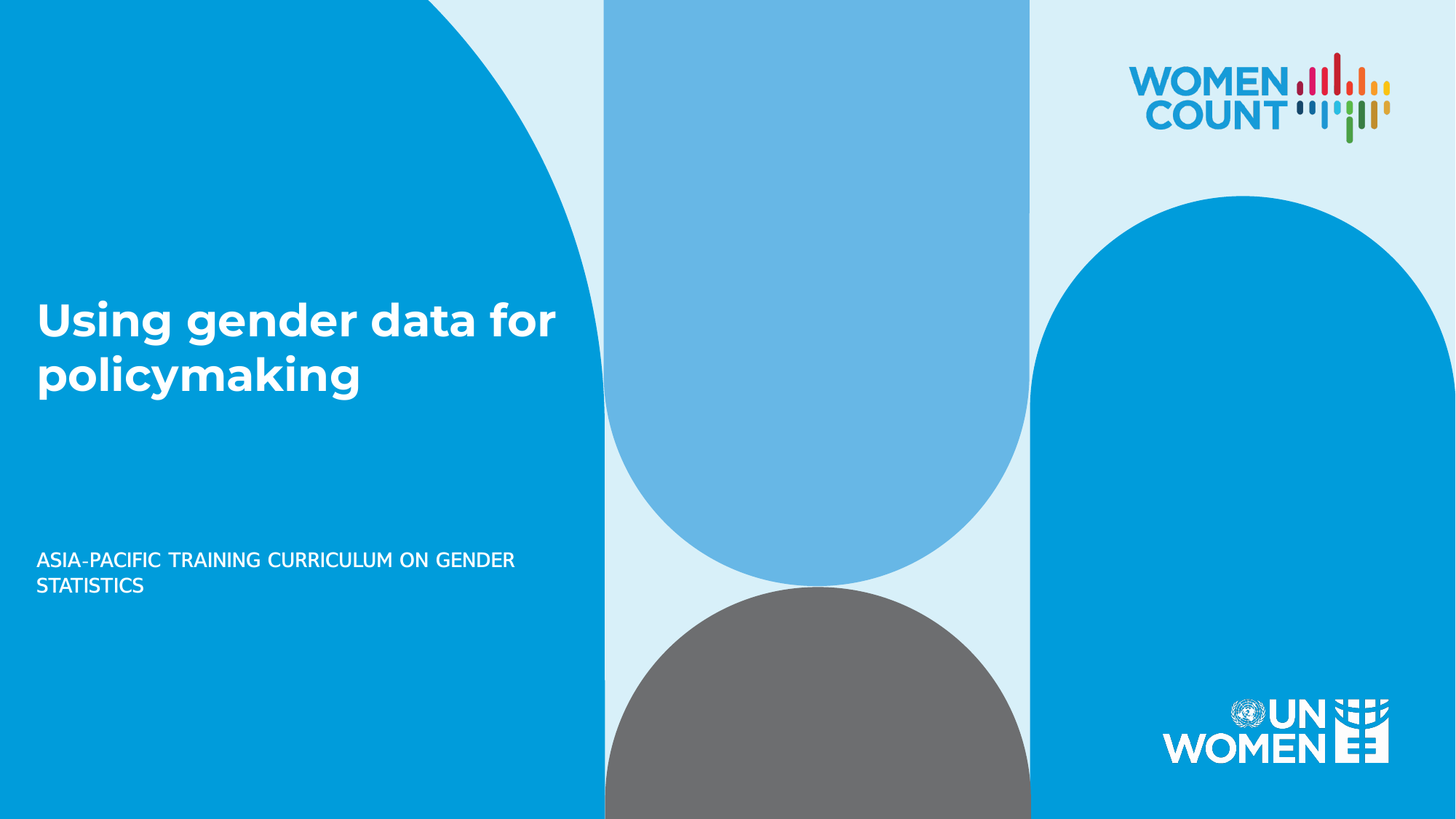

Using gender data for policymaking
ASIA-PACIFIC TRAINING CURRICULUM ON GENDER STATISTICS